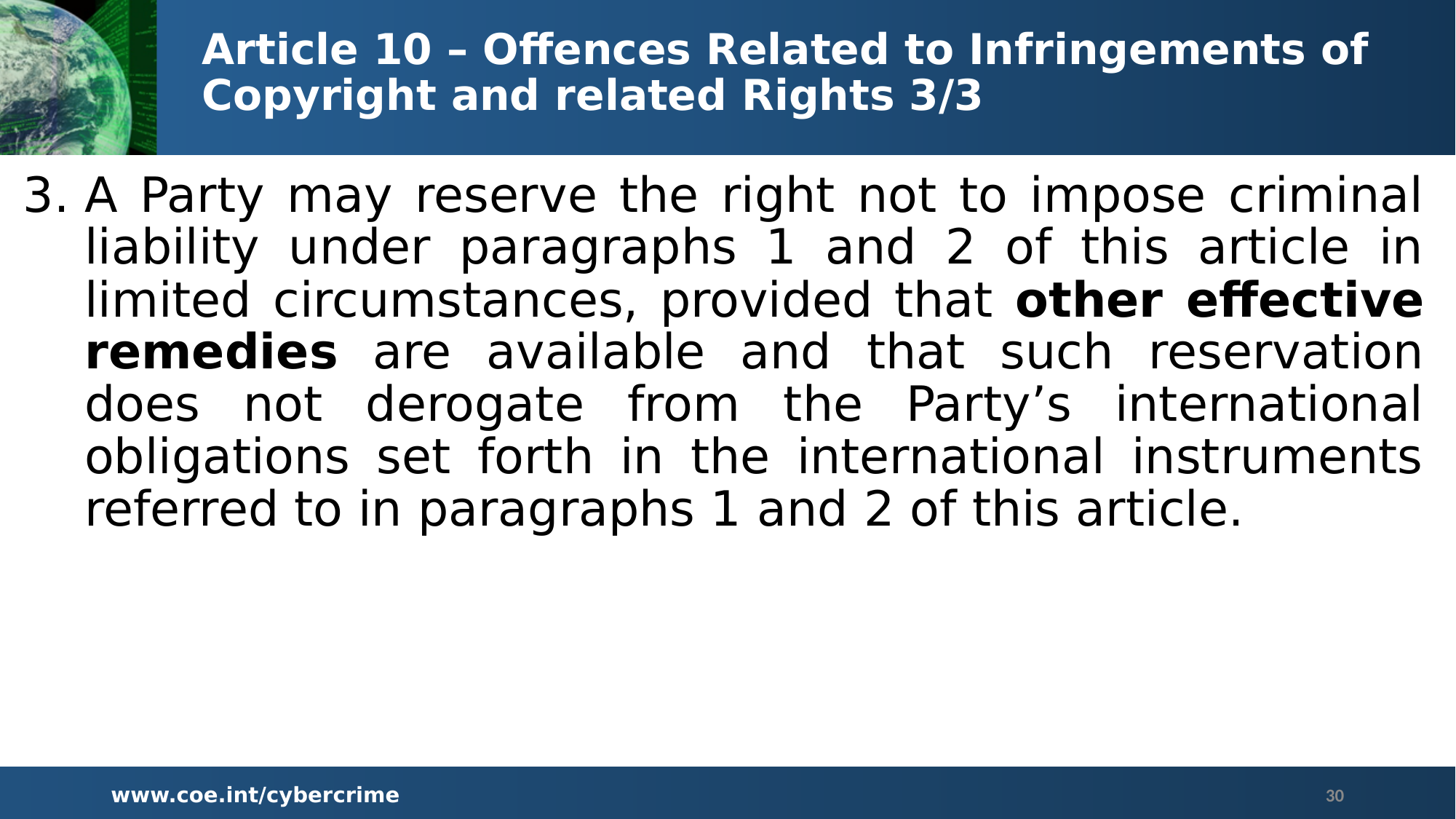

# Article 10 – Offences Related to Infringements of Copyright and related Rights 3/3
A Party may reserve the right not to impose criminal liability under paragraphs 1 and 2 of this article in limited circumstances, provided that other effective remedies are available and that such reservation does not derogate from the Party’s international obligations set forth in the international instruments referred to in paragraphs 1 and 2 of this article.
www.coe.int/cybercrime
30